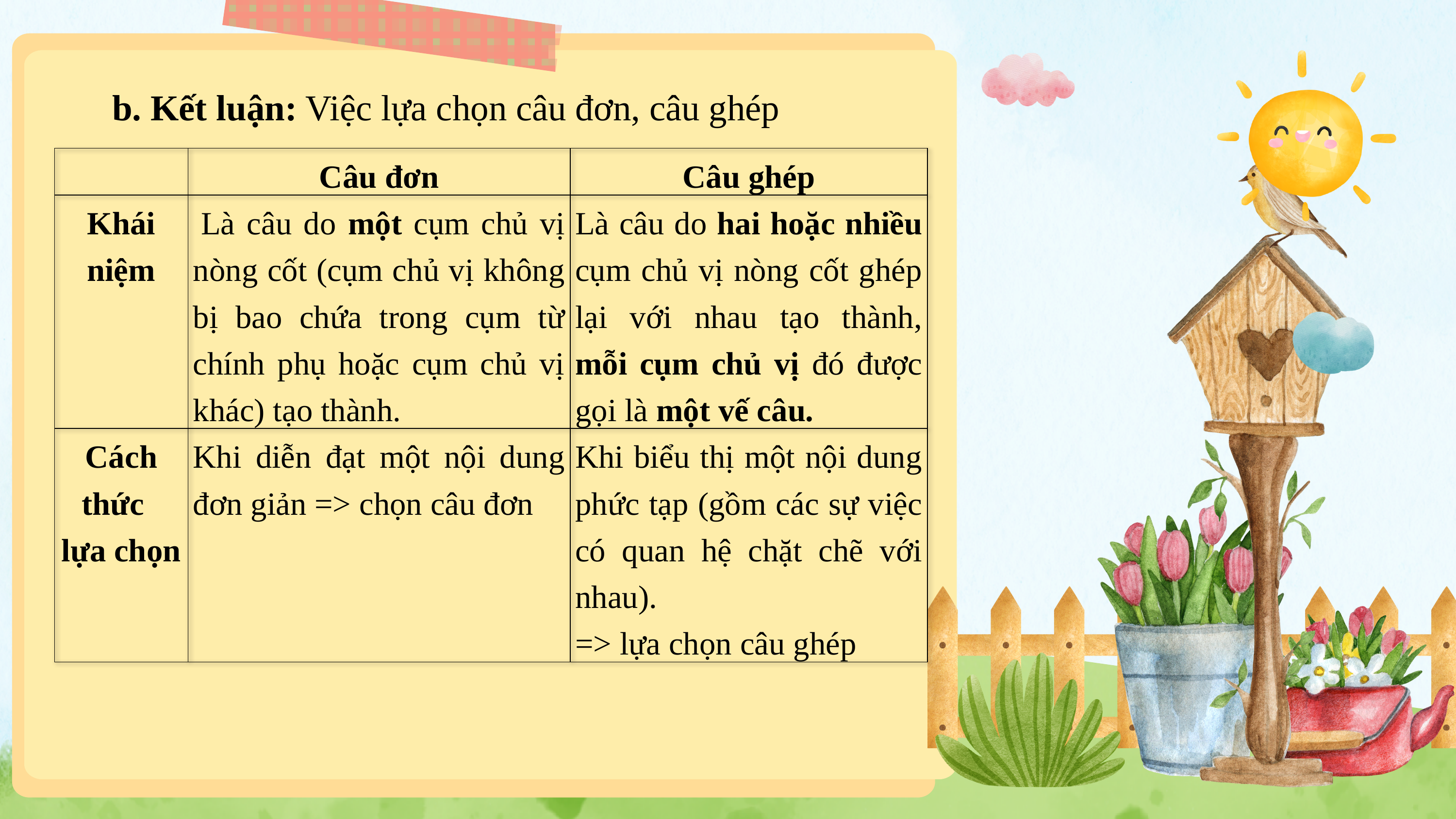

b. Kết luận: Việc lựa chọn câu đơn, câu ghép
|  | Câu đơn | Câu ghép |
| --- | --- | --- |
| Khái niệm | Là câu do một cụm chủ vị nòng cốt (cụm chủ vị không bị bao chứa trong cụm từ chính phụ hoặc cụm chủ vị khác) tạo thành. | Là câu do hai hoặc nhiều cụm chủ vị nòng cốt ghép lại với nhau tạo thành, mỗi cụm chủ vị đó được gọi là một vế câu. |
| Cách thức lựa chọn | Khi diễn đạt một nội dung đơn giản => chọn câu đơn | Khi biểu thị một nội dung phức tạp (gồm các sự việc có quan hệ chặt chẽ với nhau). => lựa chọn câu ghép |